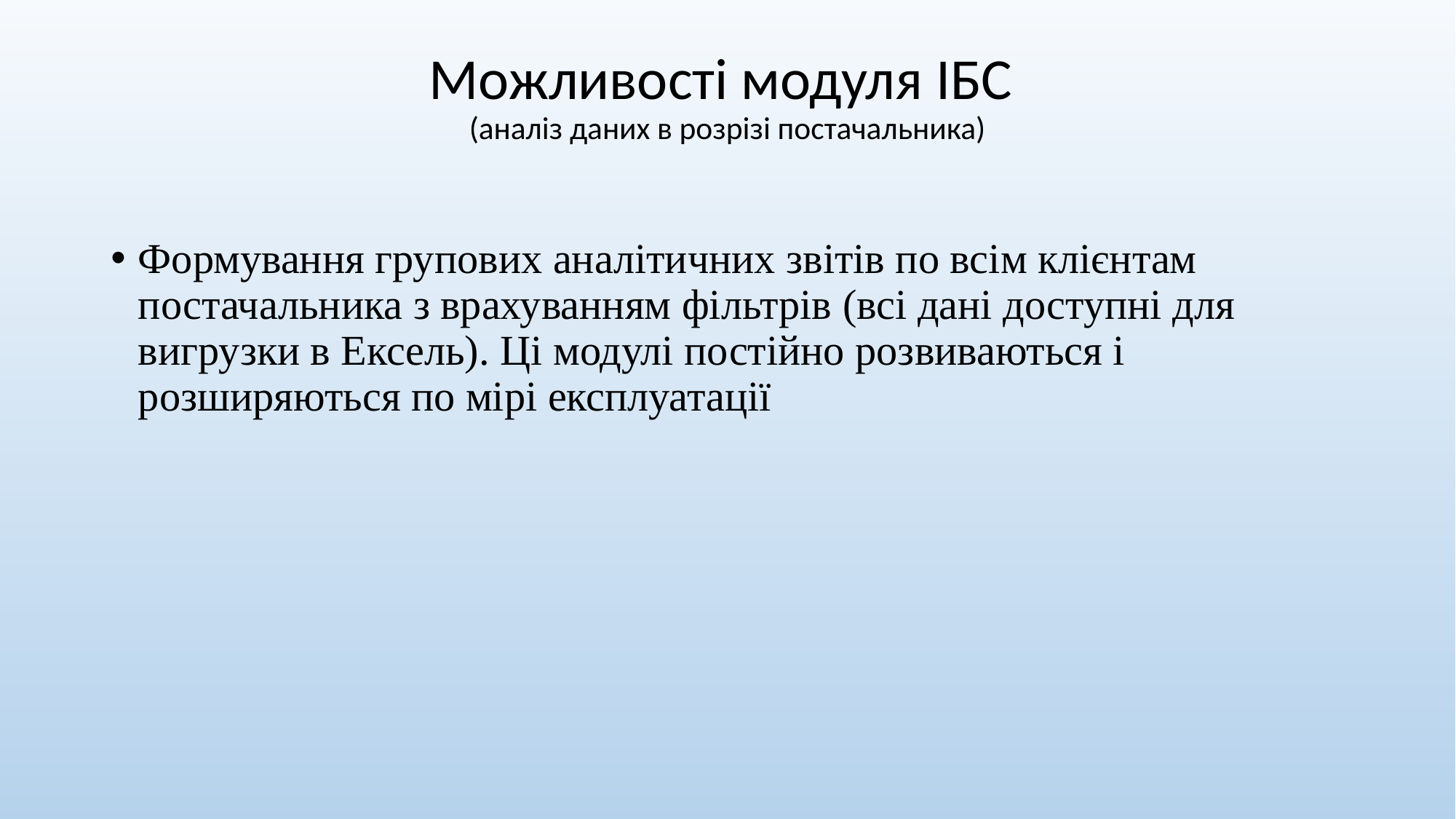

# Можливості модуля ІБС (аналіз даних в розрізі постачальника)
Формування групових аналітичних звітів по всім клієнтам постачальника з врахуванням фільтрів (всі дані доступні для вигрузки в Ексель). Ці модулі постійно розвиваються і розширяються по мірі експлуатації